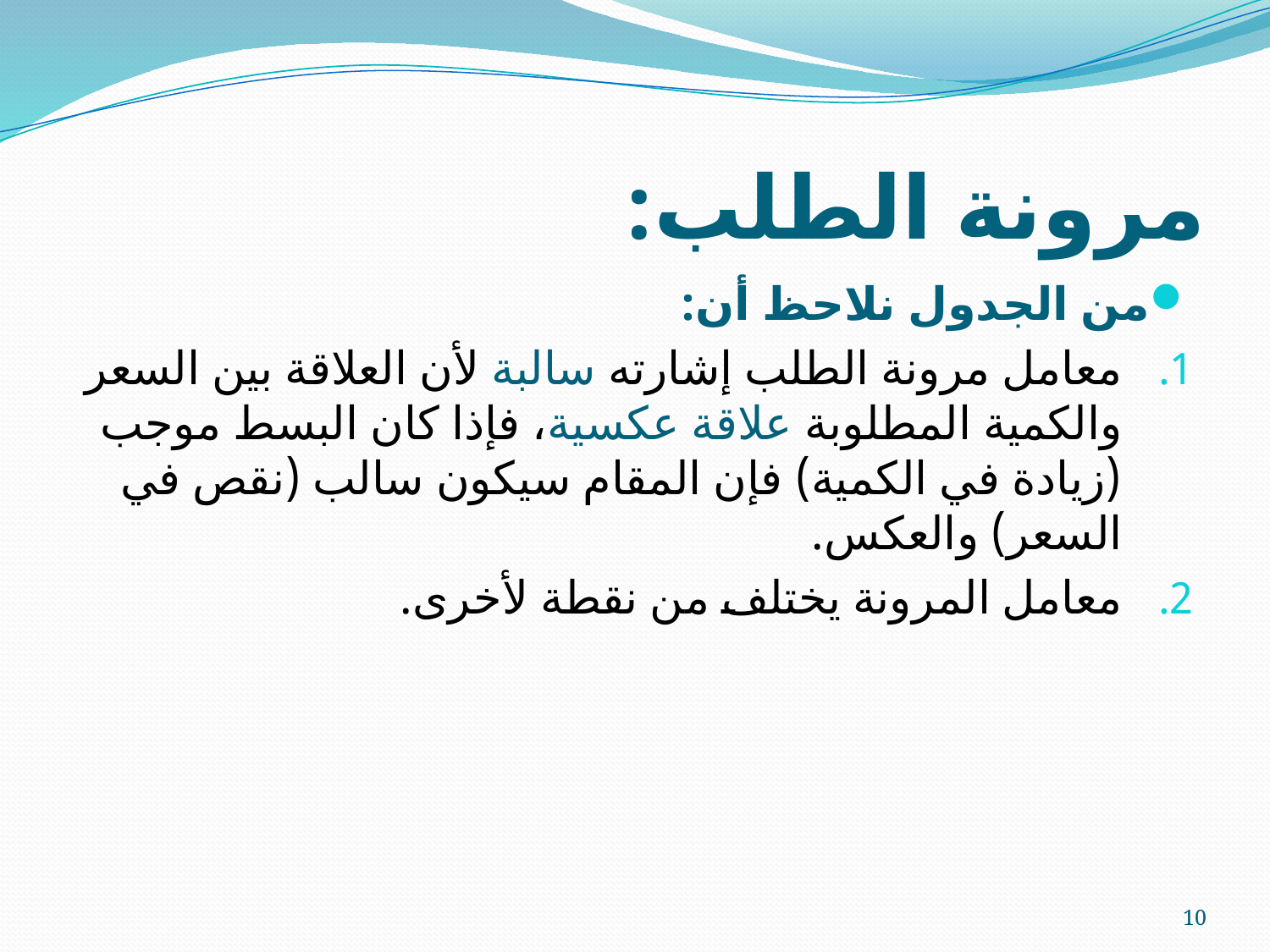

# مرونة الطلب:
من الجدول نلاحظ أن:
معامل مرونة الطلب إشارته سالبة لأن العلاقة بين السعر والكمية المطلوبة علاقة عكسية، فإذا كان البسط موجب (زيادة في الكمية) فإن المقام سيكون سالب (نقص في السعر) والعكس.
معامل المرونة يختلف من نقطة لأخرى.
10